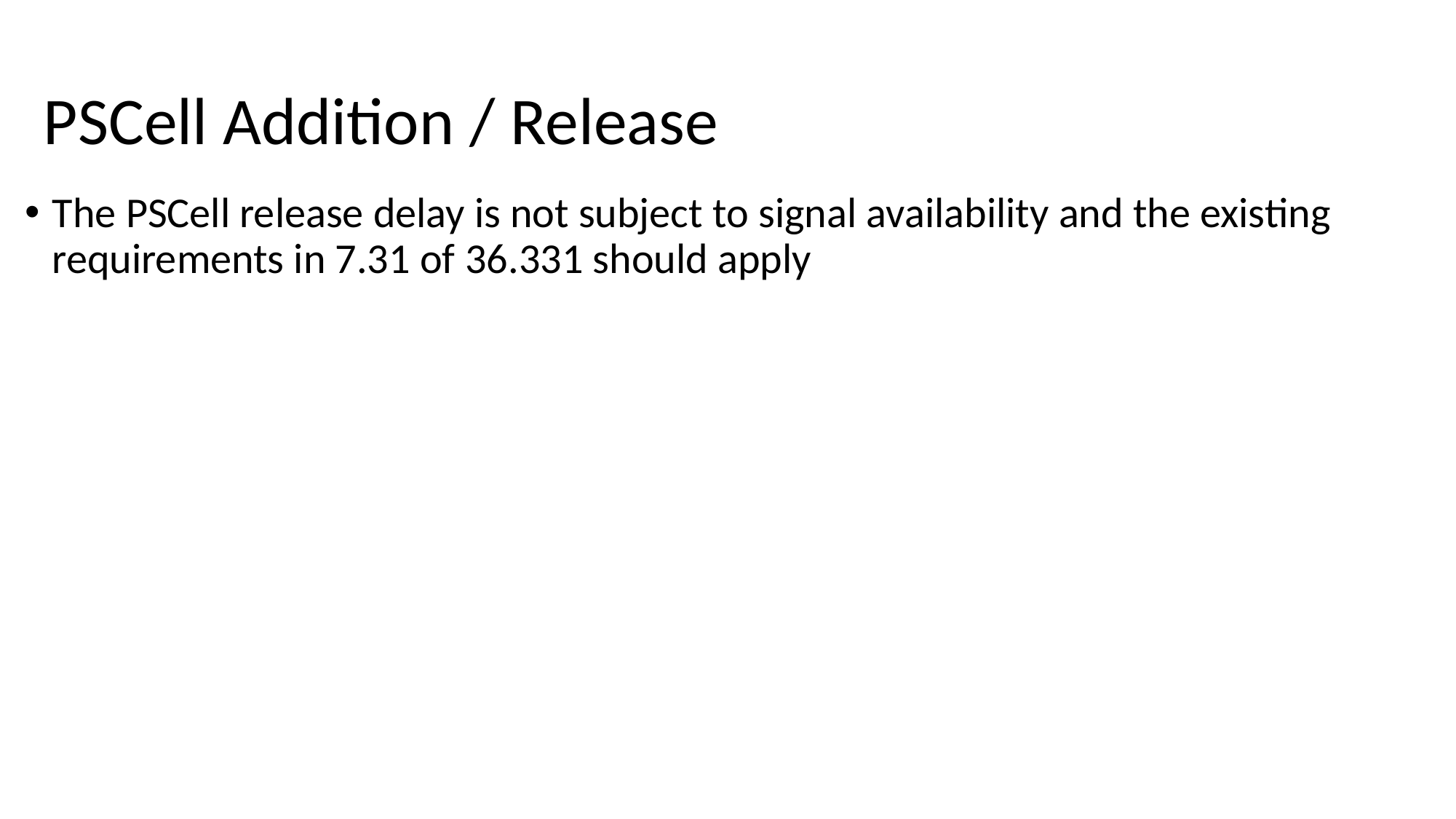

# PSCell Addition / Release
The PSCell release delay is not subject to signal availability and the existing requirements in 7.31 of 36.331 should apply